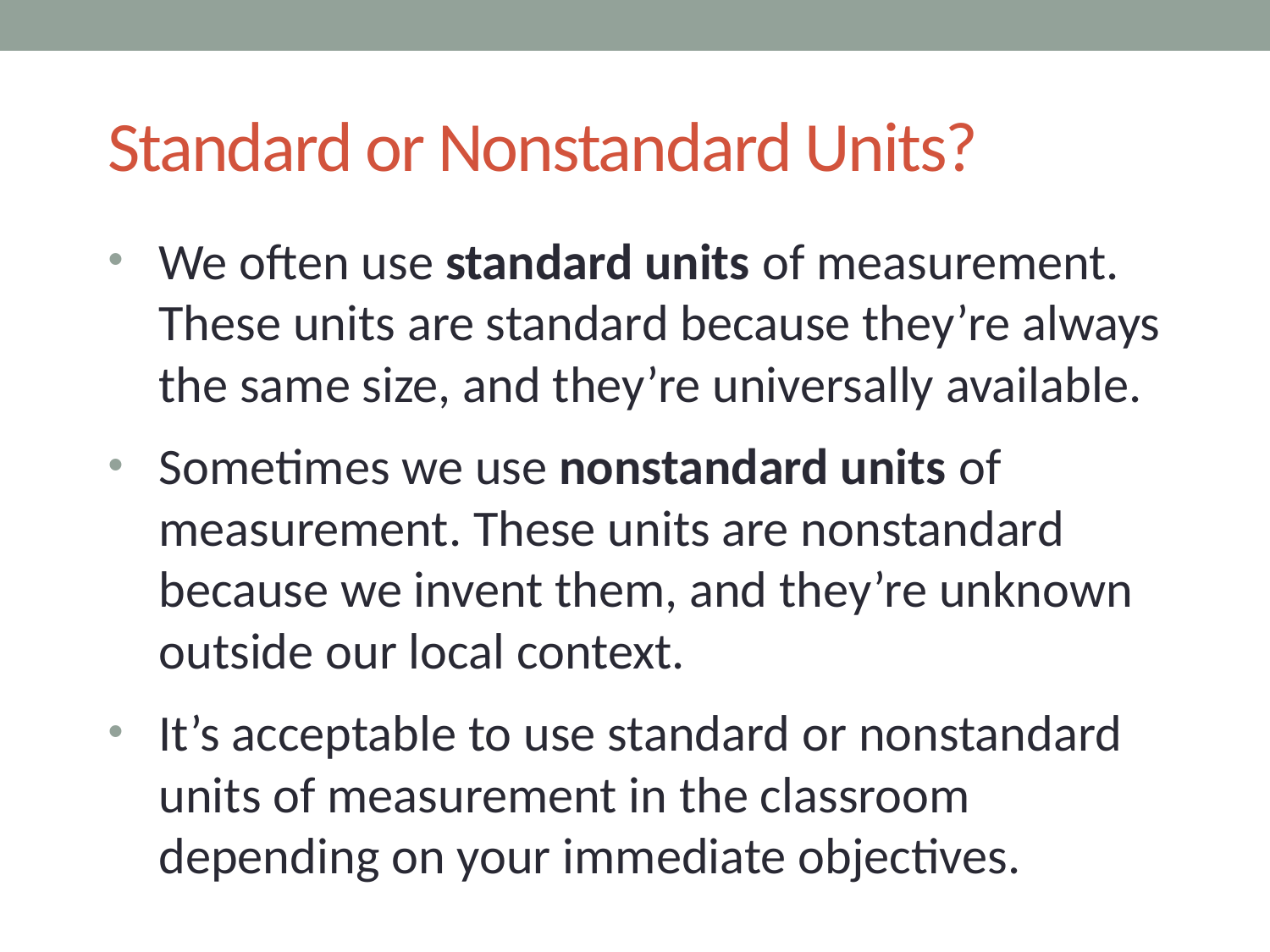

# Standard or Nonstandard Units?
We often use standard units of measurement. These units are standard because they’re always the same size, and they’re universally available.
Sometimes we use nonstandard units of measurement. These units are nonstandard because we invent them, and they’re unknown outside our local context.
It’s acceptable to use standard or nonstandard units of measurement in the classroom depending on your immediate objectives.